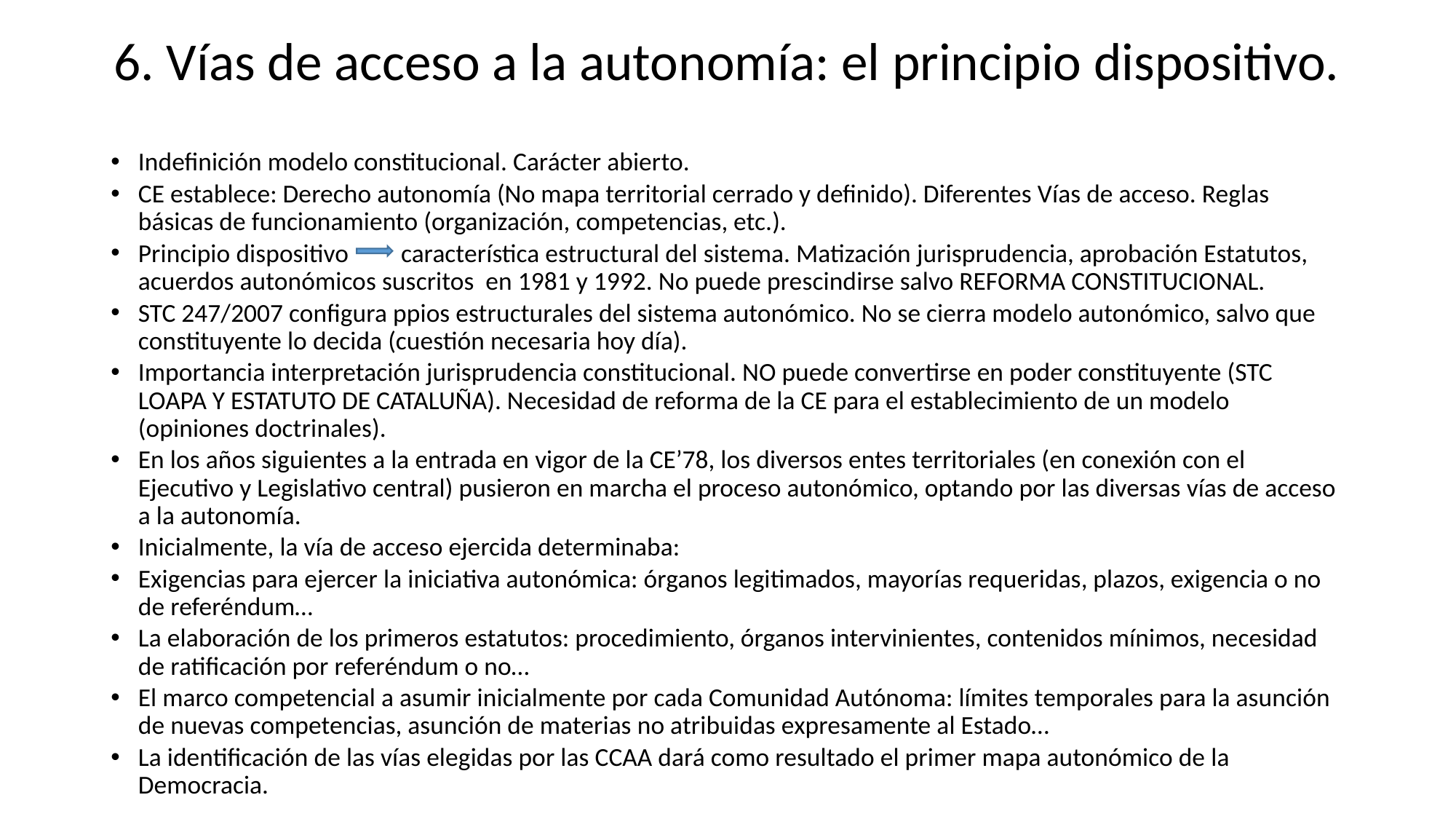

# 6. Vías de acceso a la autonomía: el principio dispositivo.
Indefinición modelo constitucional. Carácter abierto.
CE establece: Derecho autonomía (No mapa territorial cerrado y definido). Diferentes Vías de acceso. Reglas básicas de funcionamiento (organización, competencias, etc.).
Principio dispositivo         característica estructural del sistema. Matización jurisprudencia, aprobación Estatutos, acuerdos autonómicos suscritos  en 1981 y 1992. No puede prescindirse salvo REFORMA CONSTITUCIONAL.
STC 247/2007 configura ppios estructurales del sistema autonómico. No se cierra modelo autonómico, salvo que constituyente lo decida (cuestión necesaria hoy día).
Importancia interpretación jurisprudencia constitucional. NO puede convertirse en poder constituyente (STC LOAPA Y ESTATUTO DE CATALUÑA). Necesidad de reforma de la CE para el establecimiento de un modelo (opiniones doctrinales).
En los años siguientes a la entrada en vigor de la CE’78, los diversos entes territoriales (en conexión con el Ejecutivo y Legislativo central) pusieron en marcha el proceso autonómico, optando por las diversas vías de acceso a la autonomía.
Inicialmente, la vía de acceso ejercida determinaba:
Exigencias para ejercer la iniciativa autonómica: órganos legitimados, mayorías requeridas, plazos, exigencia o no de referéndum…
La elaboración de los primeros estatutos: procedimiento, órganos intervinientes, contenidos mínimos, necesidad de ratificación por referéndum o no…
El marco competencial a asumir inicialmente por cada Comunidad Autónoma: límites temporales para la asunción de nuevas competencias, asunción de materias no atribuidas expresamente al Estado…
La identificación de las vías elegidas por las CCAA dará como resultado el primer mapa autonómico de la Democracia.